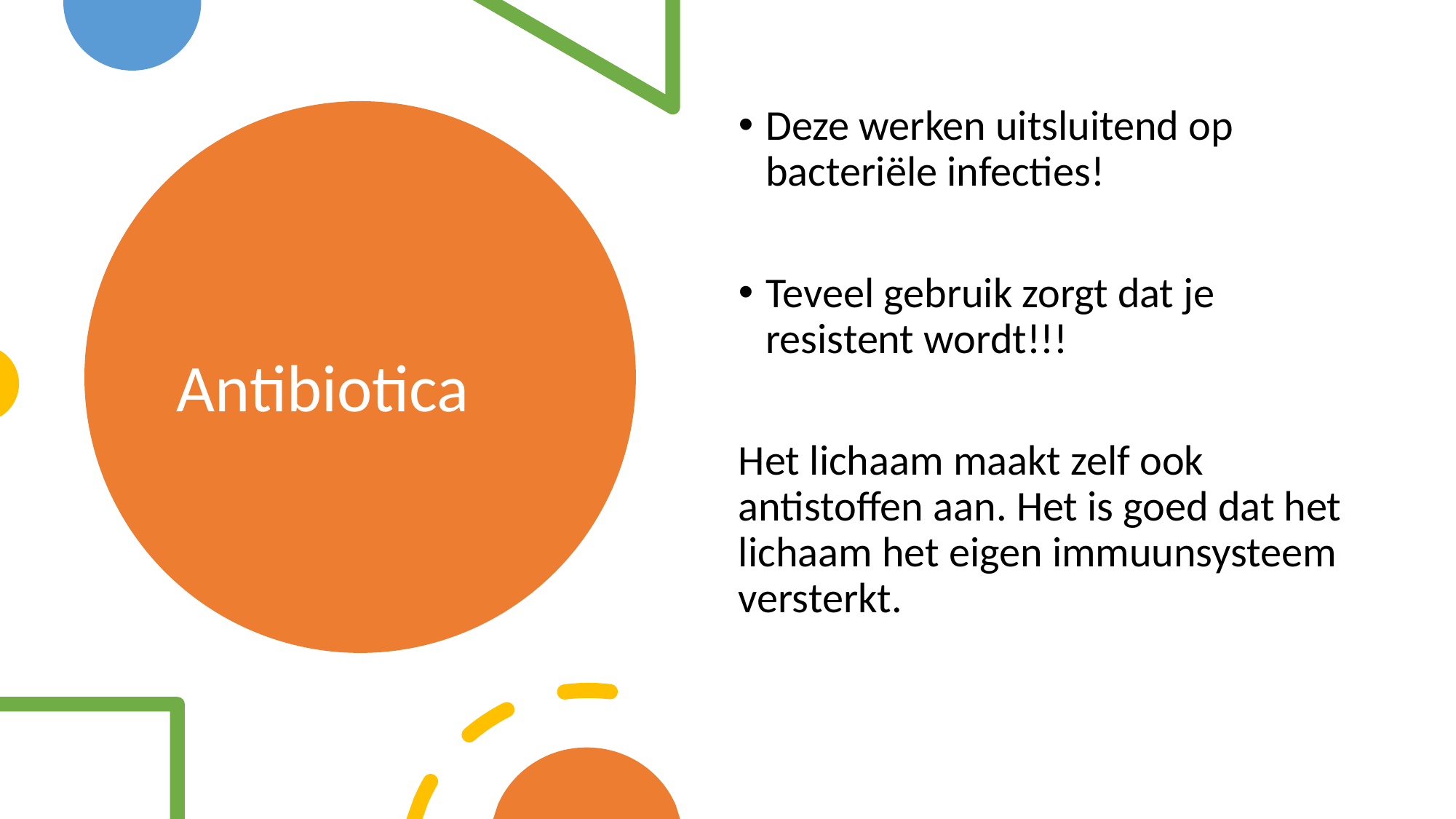

Deze werken uitsluitend op bacteriële infecties!

Teveel gebruik zorgt dat je resistent wordt!!!

Het lichaam maakt zelf ook antistoffen aan. Het is goed dat het lichaam het eigen immuunsysteem versterkt.

# Antibiotica